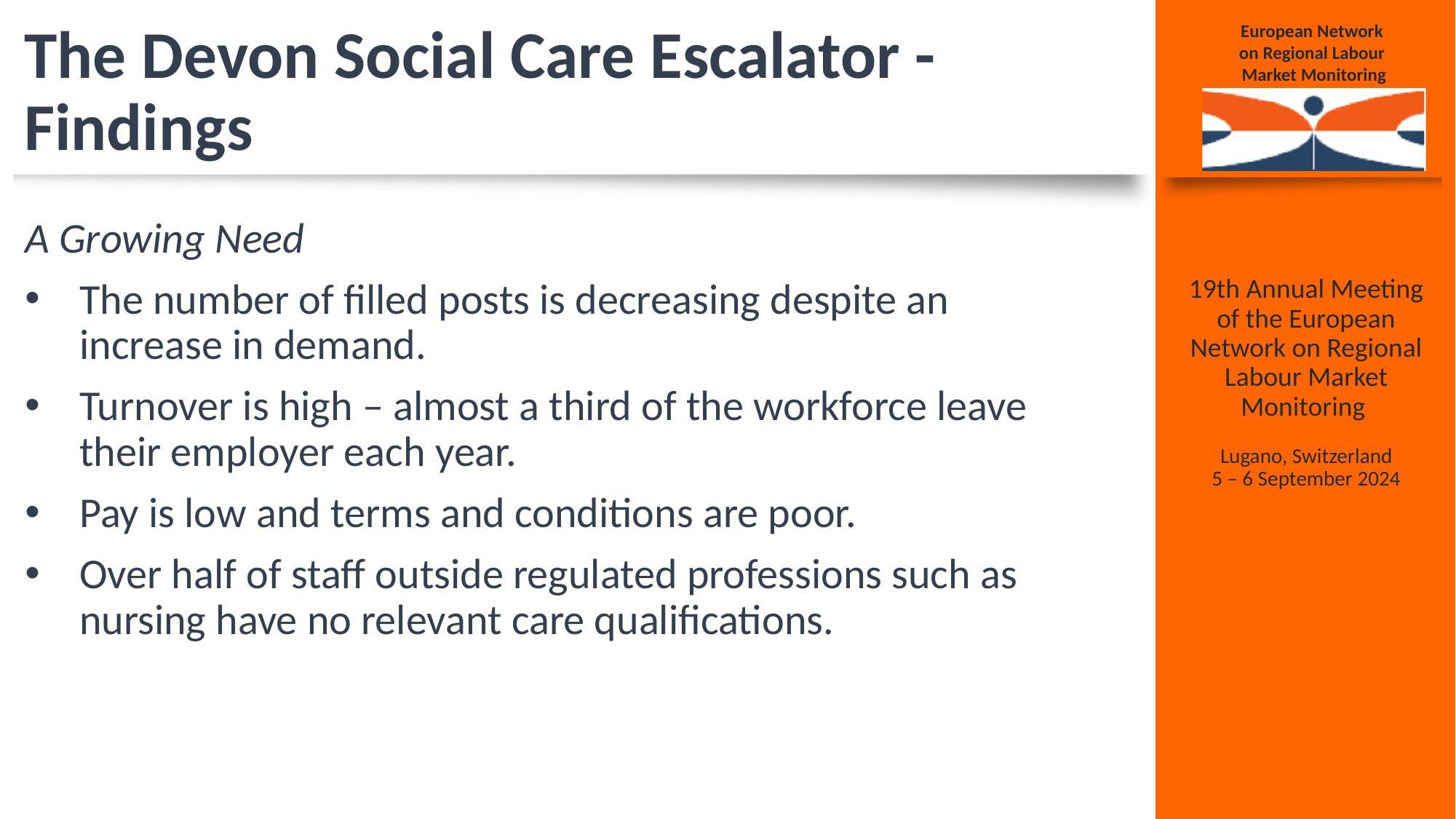

# The Devon Social Care Escalator - Findings
A Growing Need
The number of filled posts is decreasing despite an increase in demand.
Turnover is high – almost a third of the workforce leave their employer each year.
Pay is low and terms and conditions are poor.
Over half of staff outside regulated professions such as nursing have no relevant care qualifications.